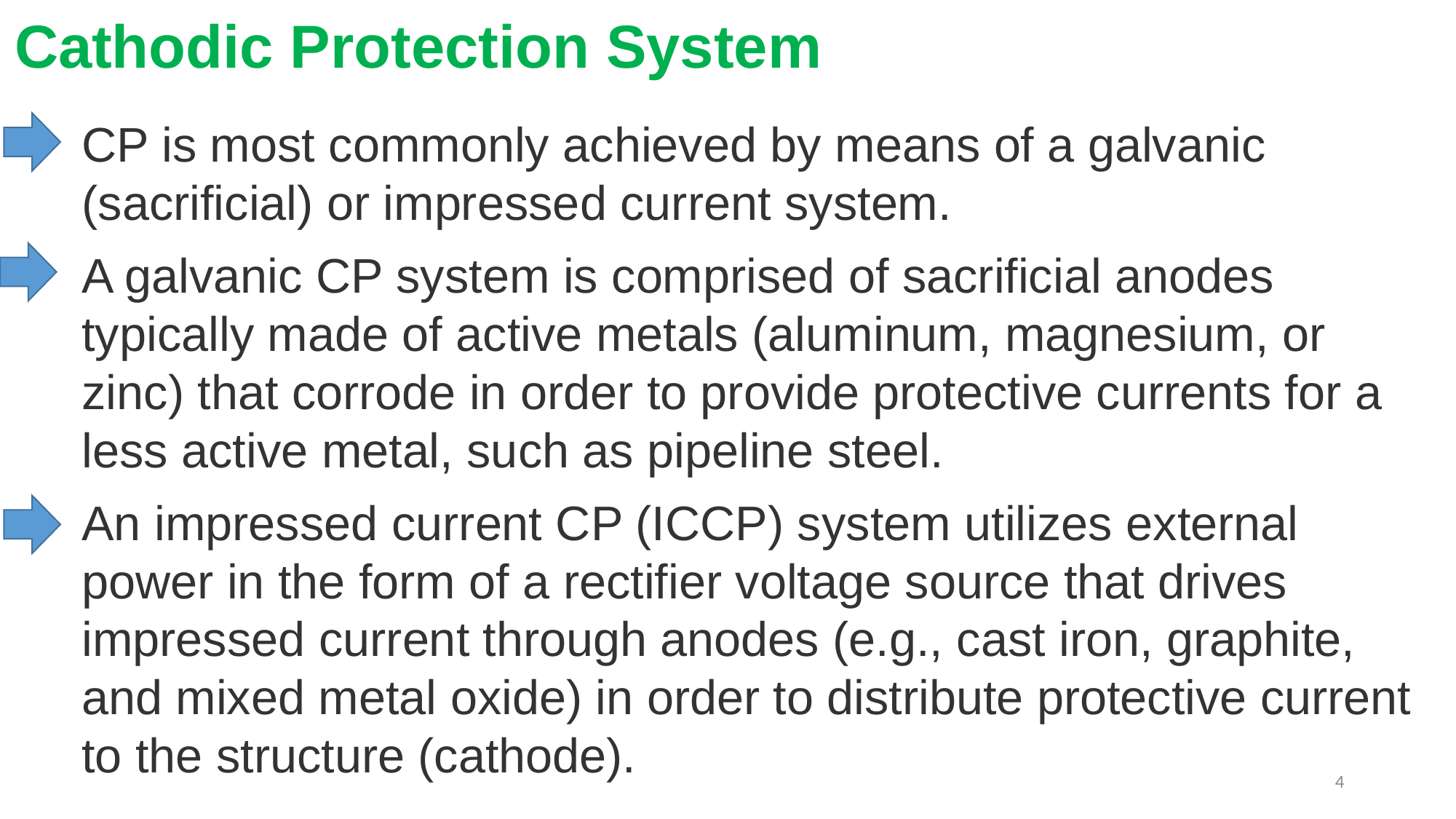

Cathodic Protection System

     CP is most commonly achieved by means of a galvanic
     (sacrificial) or impressed current system.

     A galvanic CP system is comprised of sacrificial anodes
     typically made of active metals (aluminum, magnesium, or
     zinc) that corrode in order to provide protective currents for a
     less active metal, such as pipeline steel.

     An impressed current CP (ICCP) system utilizes external
     power in the form of a rectifier voltage source that drives
     impressed current through anodes (e.g., cast iron, graphite,
     and mixed metal oxide) in order to distribute protective current
     to the structure (cathode).

4